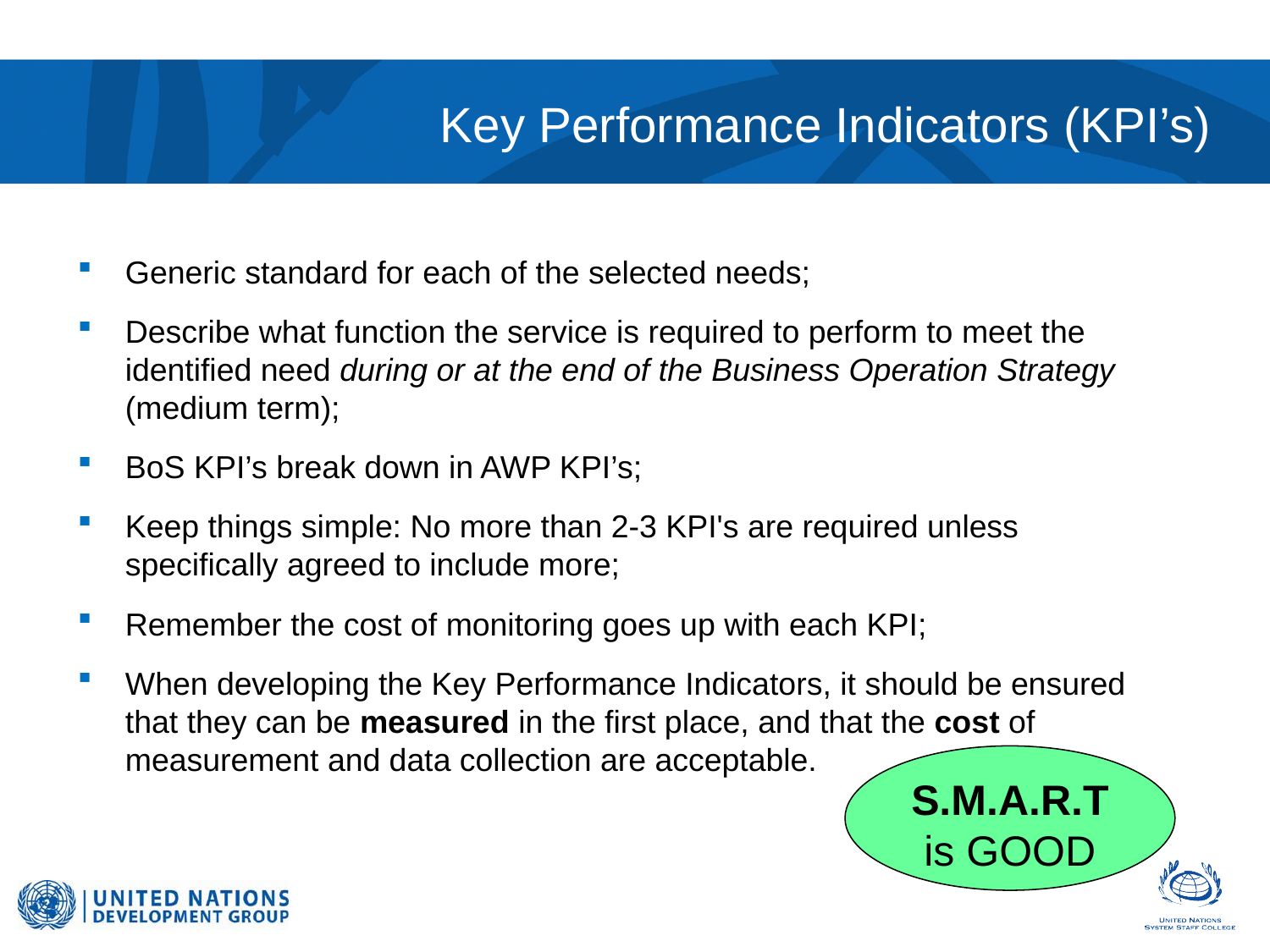

# Key Performance Indicators (KPI’s)
Generic standard for each of the selected needs;
Describe what function the service is required to perform to meet the identified need during or at the end of the Business Operation Strategy (medium term);
BoS KPI’s break down in AWP KPI’s;
Keep things simple: No more than 2-3 KPI's are required unless specifically agreed to include more;
Remember the cost of monitoring goes up with each KPI;
When developing the Key Performance Indicators, it should be ensured that they can be measured in the first place, and that the cost of measurement and data collection are acceptable.
S.M.A.R.T is GOOD